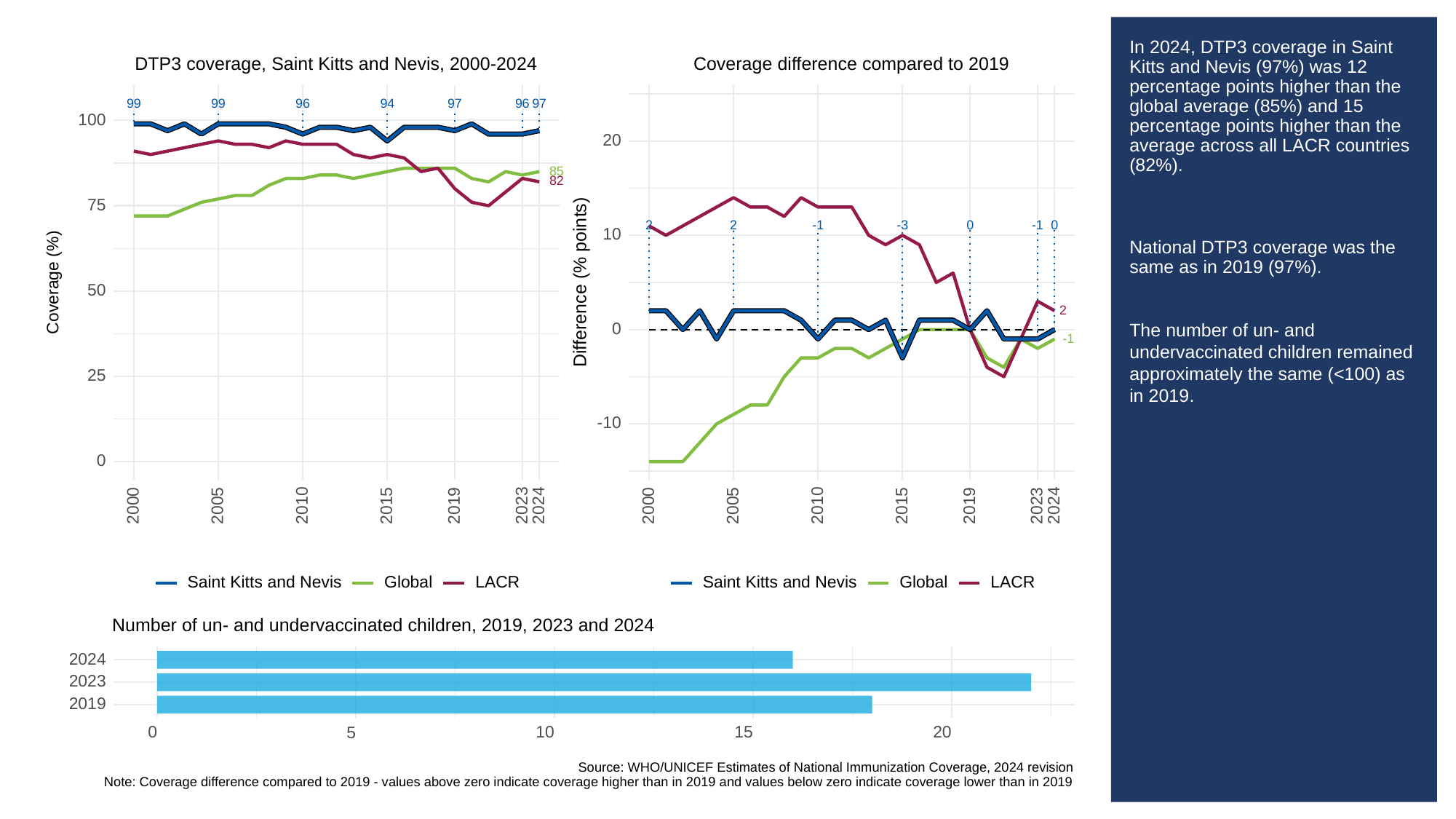

# In 2024, DTP3 coverage in Saint Kitts and Nevis (97%) was 12 percentage points higher than the global average (85%) and 15 percentage points higher than the average across all LACR countries (82%).

National DTP3 coverage was the same as in 2019 (97%).

The number of un- and undervaccinated children remained approximately the same (<100) as in 2019.

DTP3 coverage, Saint Kitts and Nevis, 2000-2024
Coverage difference compared to 2019

99
99
96
94
97
96
97

100

20

85

82

75

-3
0
0
2
2
-1
-1
10

Difference (% points)
Coverage (%)

50

2

0

-1
25

-10

0

2023
2023
2000
2005
2010
2015
2019
2024
2000
2005
2010
2015
2019
2024
Saint Kitts and Nevis
Global
LACR
Saint Kitts and Nevis
Global
LACR

Number of un- and undervaccinated children, 2019, 2023 and 2024

2024

2023

2019

0
10
15
20
5
Source: WHO/UNICEF Estimates of National Immunization Coverage, 2024 revision
Note: Coverage difference compared to 2019 - values above zero indicate coverage higher than in 2019 and values below zero indicate coverage lower than in 2019